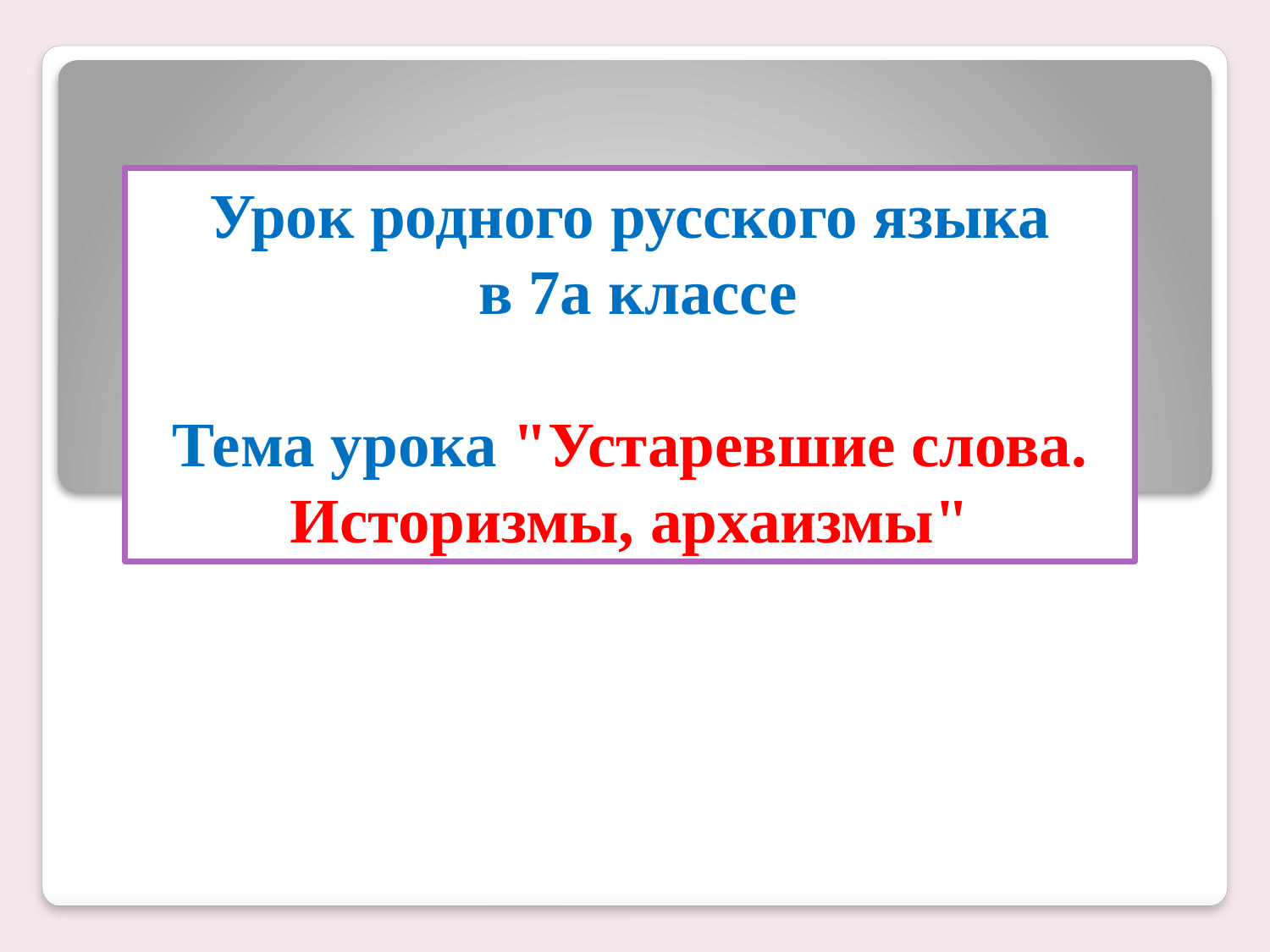

Урок родного русского языка
 в 7а классе

Тема урока "Устаревшие слова. Историзмы, архаизмы"